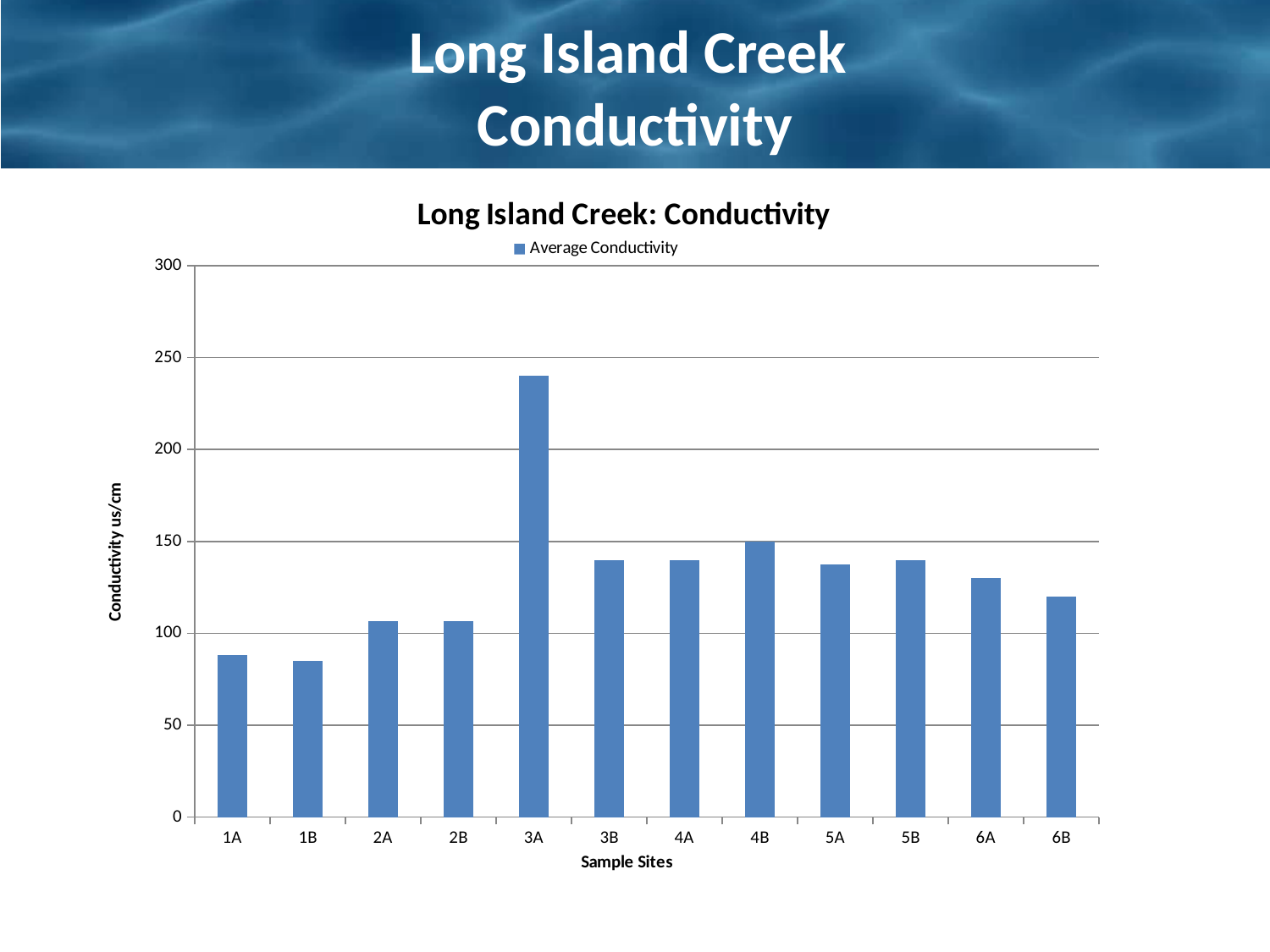

# Long Island Creek Conductivity

### Chart: Long Island Creek: Conductivity

| Category |  |
|---|---|
| 1A | 88.0 |
| 1B | 85.0 |
| 2A | 106.75 |
| 2B | 106.85 |
| 3A | 240.0 |
| 3B | 140.0 |
| 4A | 140.0 |
| 4B | 150.0 |
| 5A | 137.5 |
| 5B | 140.0 |
| 6A | 130.0 |
| 6B | 120.0 |